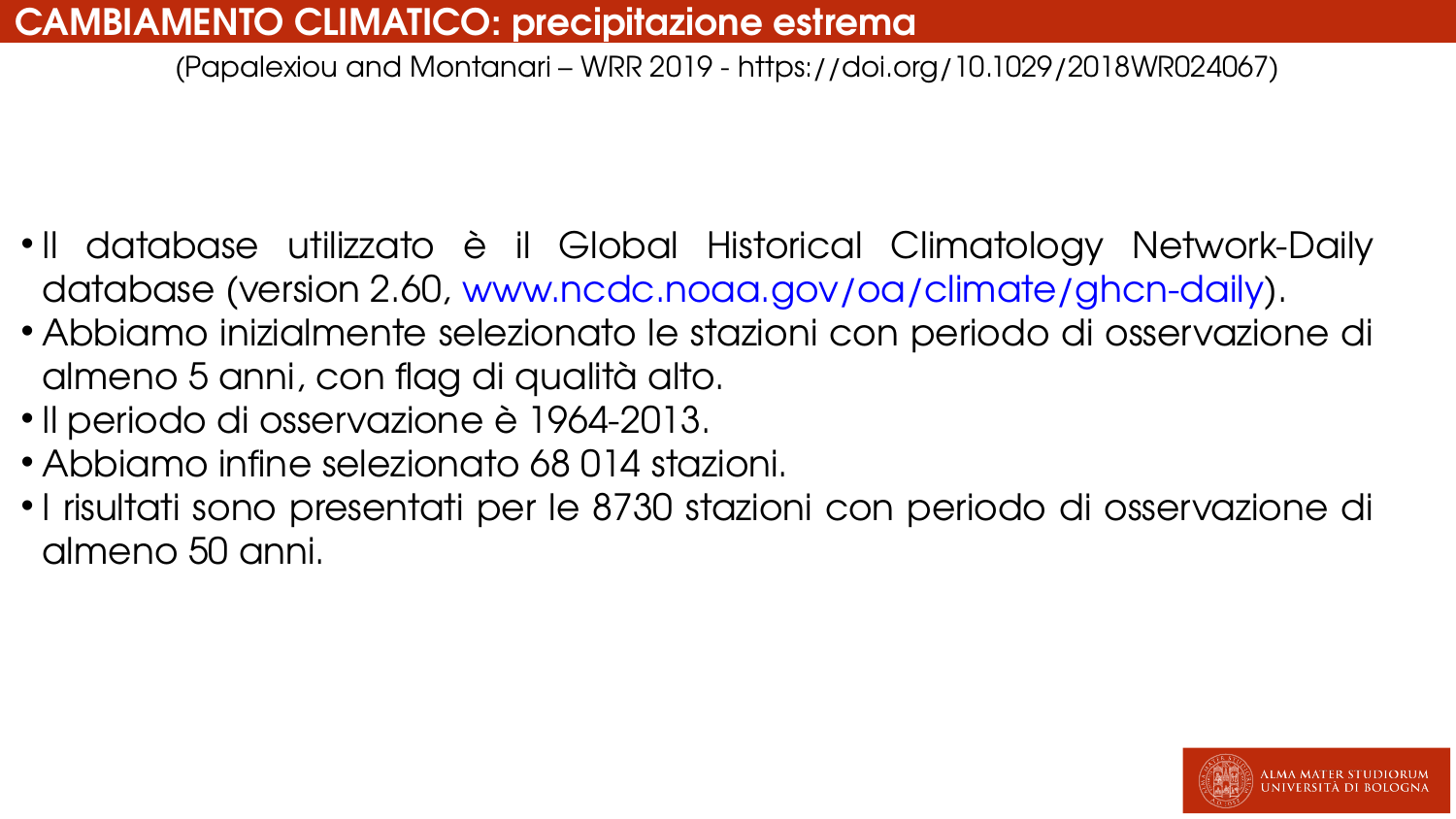

CAMBIAMENTO CLIMATICO: precipitazione estrema
(Papalexiou and Montanari – WRR 2019 - https://doi.org/10.1029/2018WR024067)
Il database utilizzato è il Global Historical Climatology Network-Daily database (version 2.60, www.ncdc.noaa.gov/oa/climate/ghcn-daily).
Abbiamo inizialmente selezionato le stazioni con periodo di osservazione di almeno 5 anni, con flag di qualità alto.
Il periodo di osservazione è 1964-2013.
Abbiamo infine selezionato 68 014 stazioni.
I risultati sono presentati per le 8730 stazioni con periodo di osservazione di almeno 50 anni.